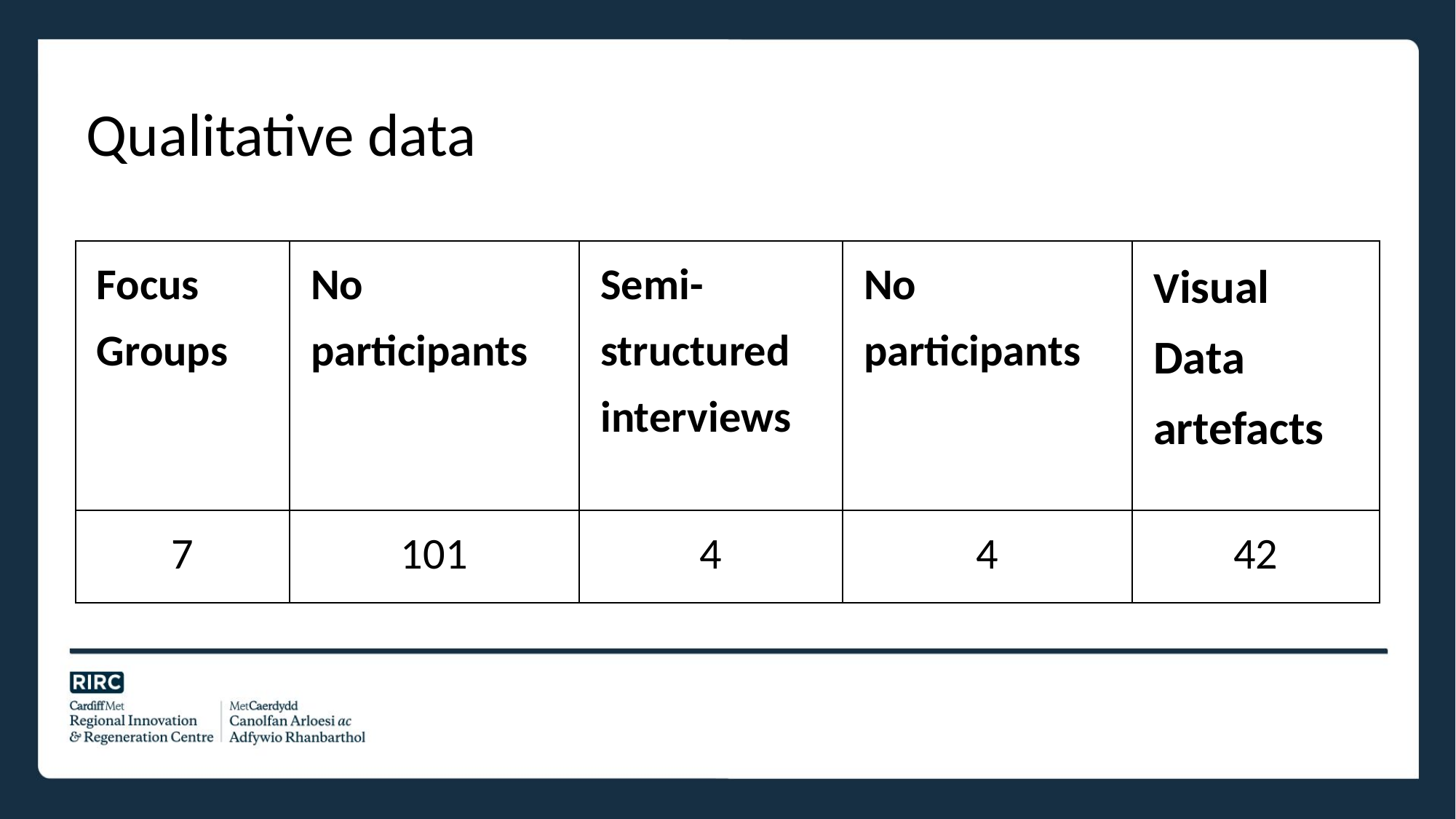

# Qualitative data
| Focus Groups | No participants | Semi-structured interviews | No participants | Visual Data artefacts |
| --- | --- | --- | --- | --- |
| 7 | 101 | 4 | 4 | 42 |